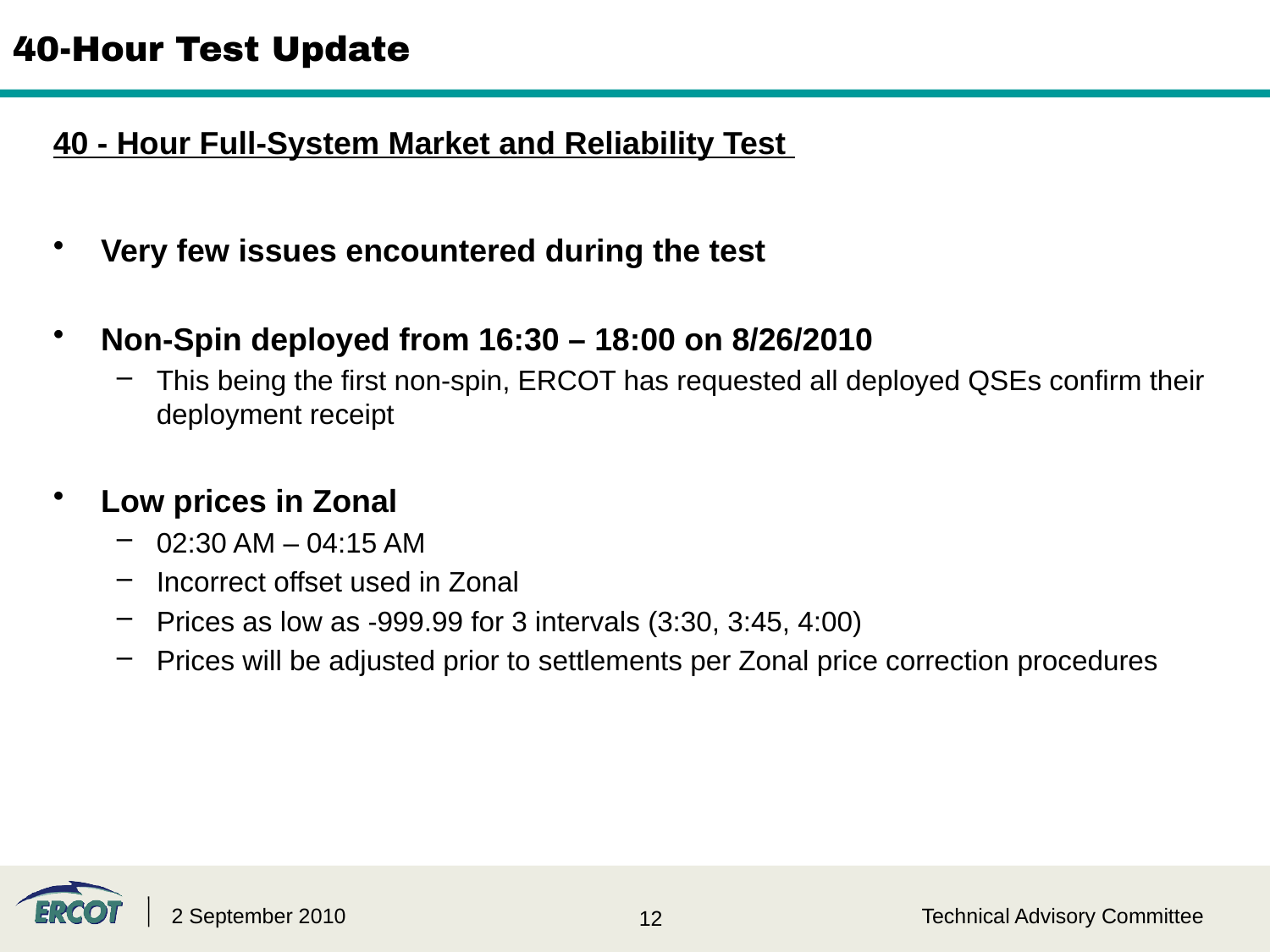

# 40-Hour Test Update
40 - Hour Full-System Market and Reliability Test

Very few issues encountered during the test

Non-Spin deployed from 16:30 – 18:00 on 8/26/2010
This being the first non-spin, ERCOT has requested all deployed QSEs confirm their deployment receipt

Low prices in Zonal
02:30 AM – 04:15 AM
Incorrect offset used in Zonal
Prices as low as -999.99 for 3 intervals (3:30, 3:45, 4:00)
Prices will be adjusted prior to settlements per Zonal price correction procedures

2 September 2010
Technical Advisory Committee